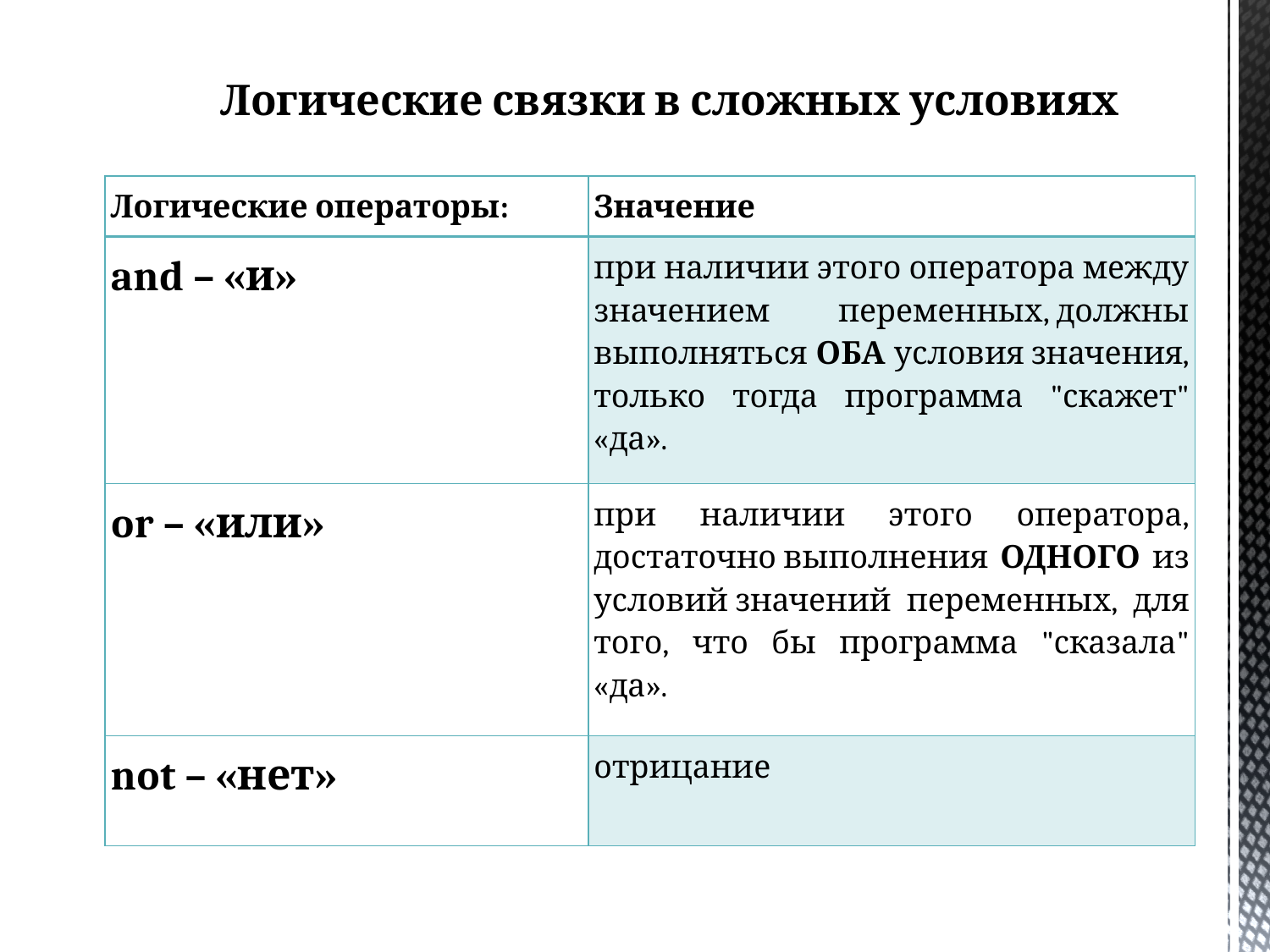

Логические связки в сложных условиях
| Логические операторы: | Значение |
| --- | --- |
| and – «и» | при наличии этого оператора между значением переменных, должны выполняться ОБА условия значения, только тогда программа "скажет" «да». |
| or – «или» | при наличии этого оператора, достаточно выполнения ОДНОГО из условий значений переменных, для того, что бы программа "сказала" «да». |
| not – «нет» | отрицание |